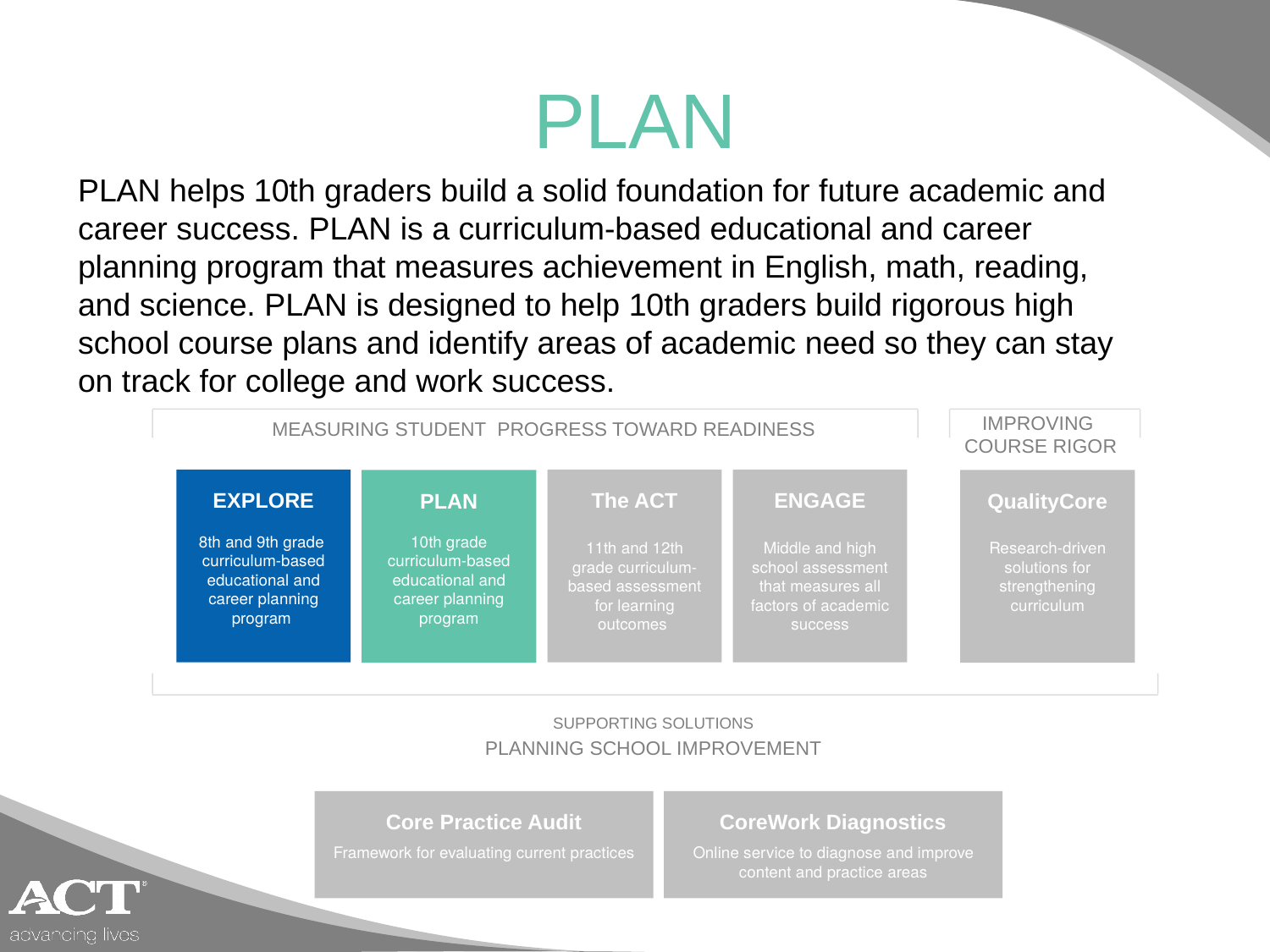

# PLAN
PLAN helps 10th graders build a solid foundation for future academic and career success. PLAN is a curriculum-based educational and career planning program that measures achievement in English, math, reading, and science. PLAN is designed to help 10th graders build rigorous high school course plans and identify areas of academic need so they can stay on track for college and work success.
IMPROVING
COURSE RIGOR

MEASURING STUDENT  PROGRESS TOWARD READINESS
EXPLORE
8th and 9th grade
curriculum-based educational and career planning program
The ACT

11th and 12th grade curriculum-based assessment for learning outcomes
ENGAGE

Middle and high school assessment that measures all factors of academic success
PLAN
10th grade curriculum-based educational and career planning program
QualityCore

Research-driven solutions for strengthening curriculum

SUPPORTING SOLUTIONS
PLANNING SCHOOL IMPROVEMENT
Core Practice Audit

Framework for evaluating current practices
CoreWork Diagnostics

Online service to diagnose and improve content and practice areas